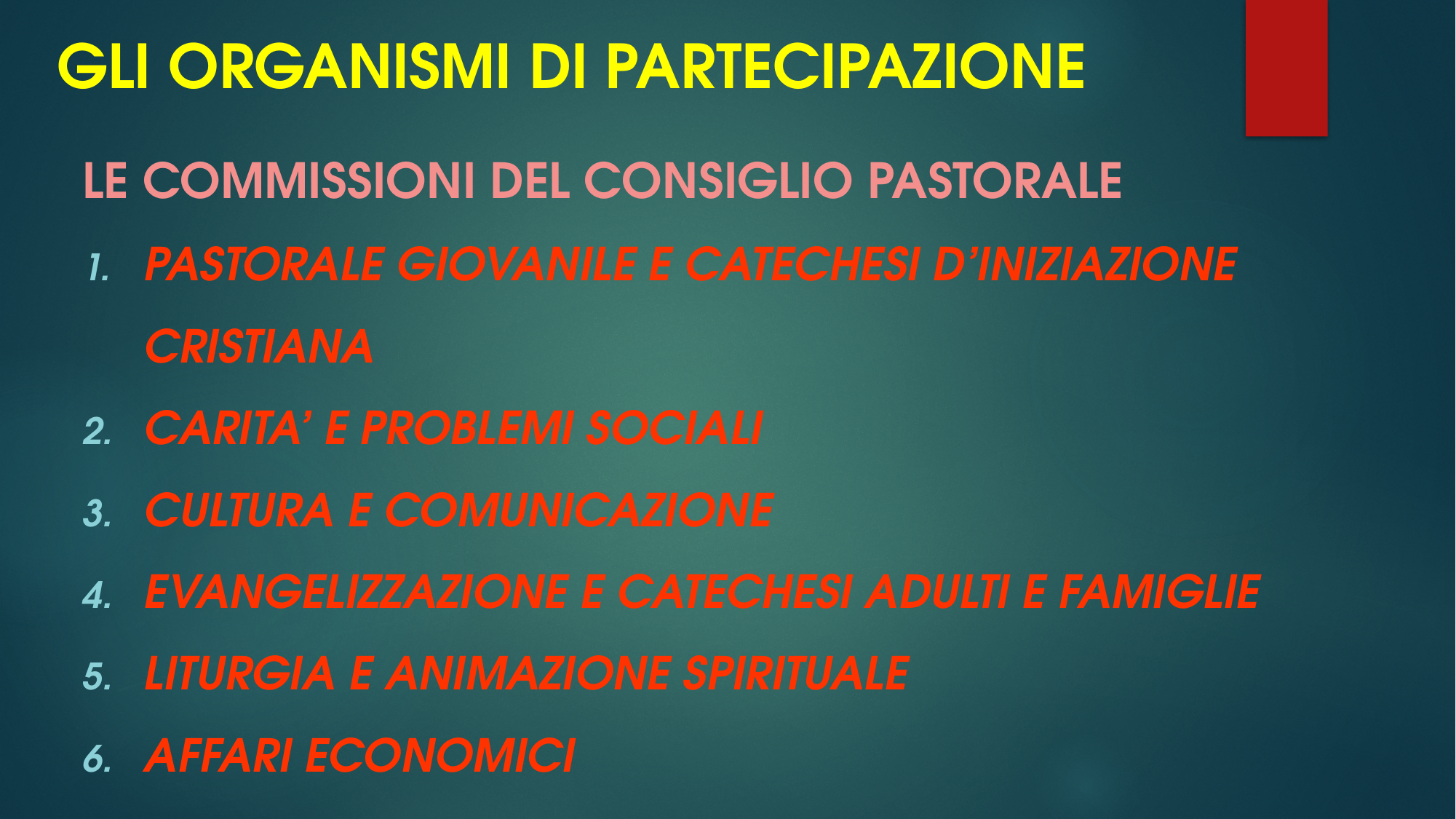

# GLI ORGANISMI DI PARTECIPAZIONE
LE COMMISSIONI DEL CONSIGLIO PASTORALE
PASTORALE GIOVANILE E CATECHESI D’INIZIAZIONE CRISTIANA
CARITA’ E PROBLEMI SOCIALI
CULTURA E COMUNICAZIONE
EVANGELIZZAZIONE E CATECHESI ADULTI E FAMIGLIE
LITURGIA E ANIMAZIONE SPIRITUALE
AFFARI ECONOMICI